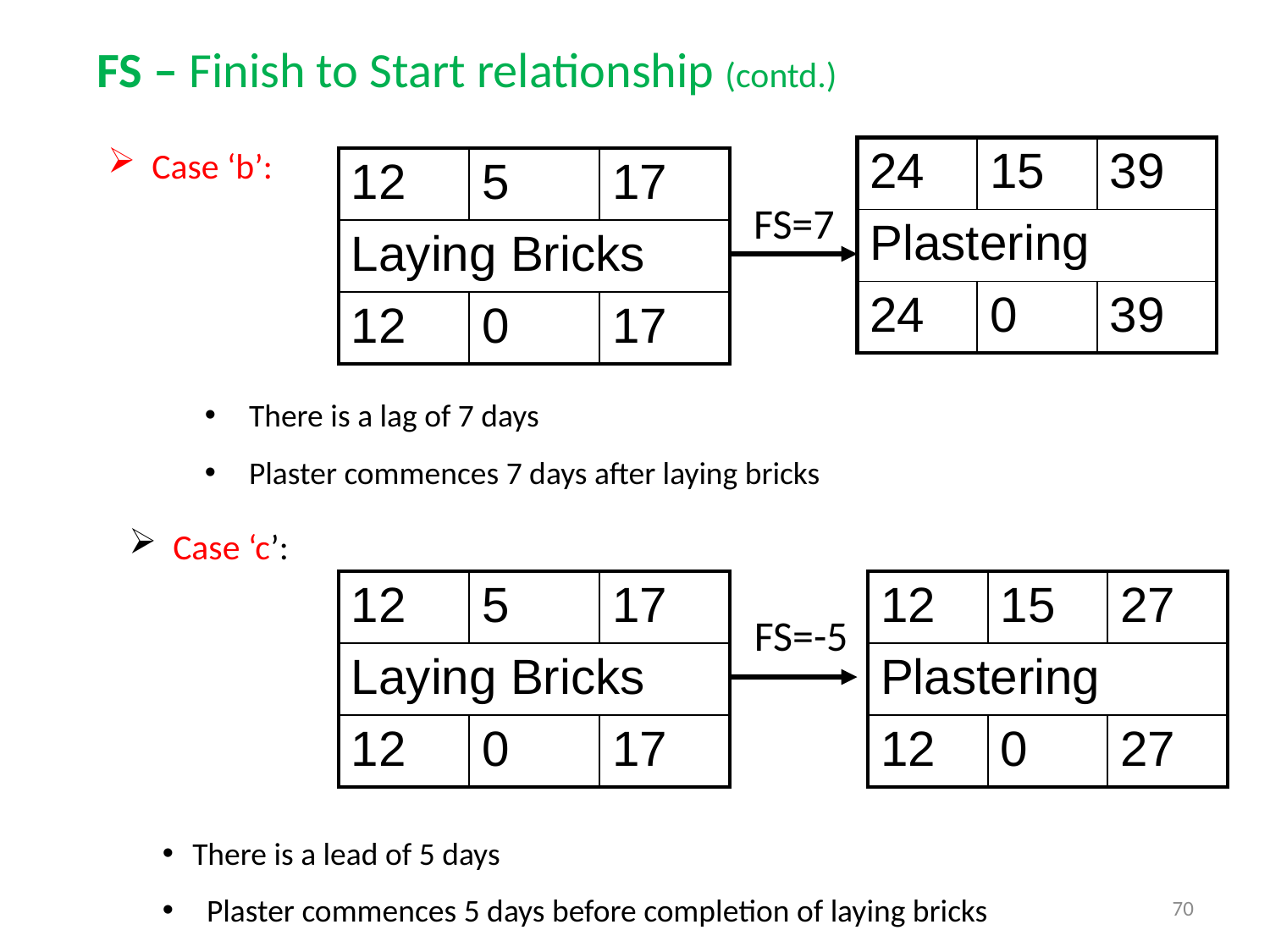

FS – Finish to Start relationship (contd.)
  Case ‘b’:

  There is a lag of 7 days
  Plaster commences 7 days after laying bricks
| 24 | 15 | 39 |
| --- | --- | --- |
| Plastering |  |  |
| 24 | 0 | 39 |
| 12 | 5 | 17 |
| --- | --- | --- |
| Laying Bricks |  |  |
| 12 | 0 | 17 |
FS=7

  Case ‘c’:

There is a lead of 5 days
  Plaster commences 5 days before completion of laying bricks
| 12 | 5 | 17 |
| --- | --- | --- |
| Laying Bricks |  |  |
| 12 | 0 | 17 |
| 12 | 15 | 27 |
| --- | --- | --- |
| Plastering |  |  |
| 12 | 0 | 27 |
FS=-5

70